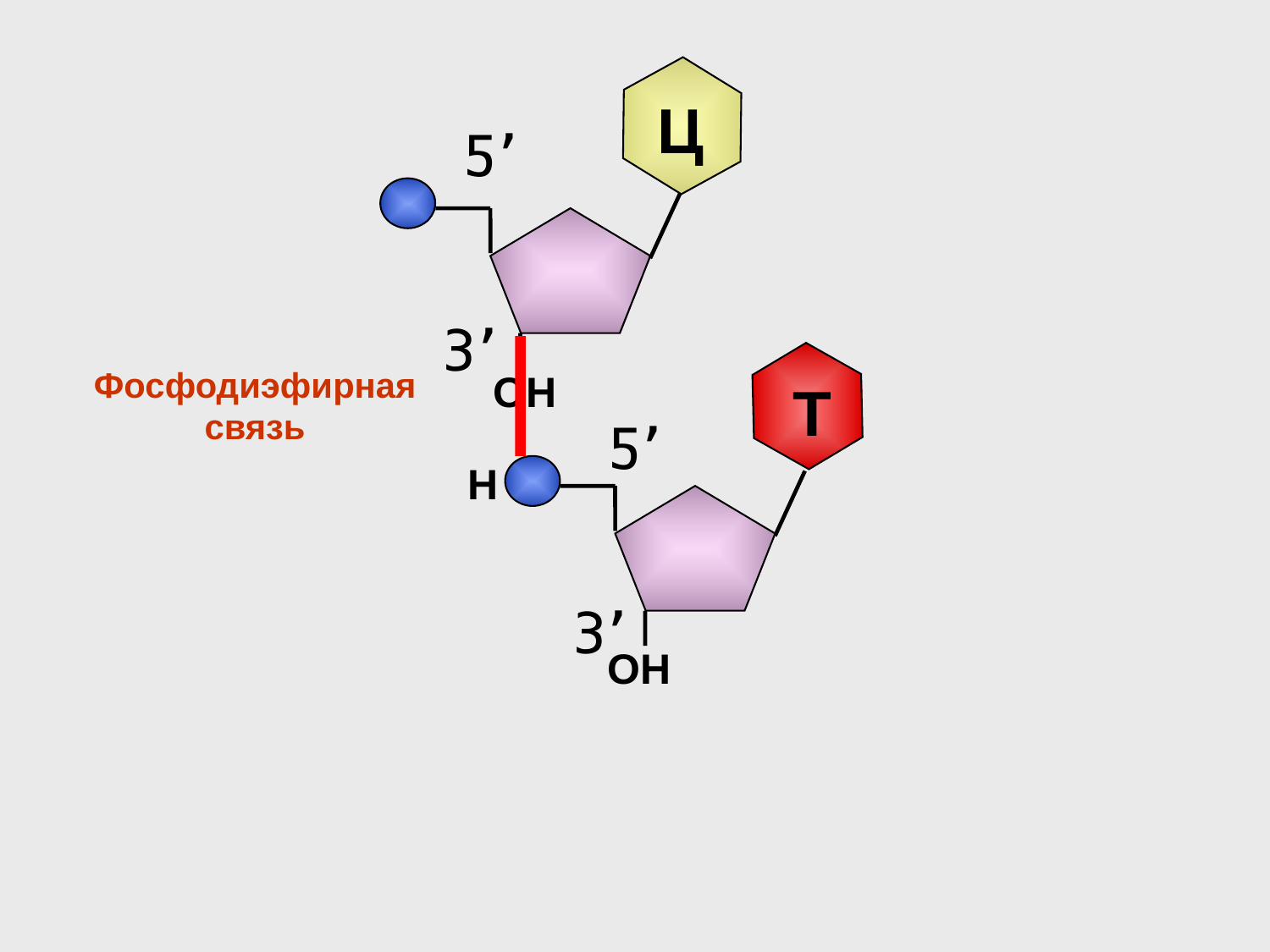

Ц
5’

3’

Т

ОН
5’
3’
Фосфодиэфирная связь
ОН
Н